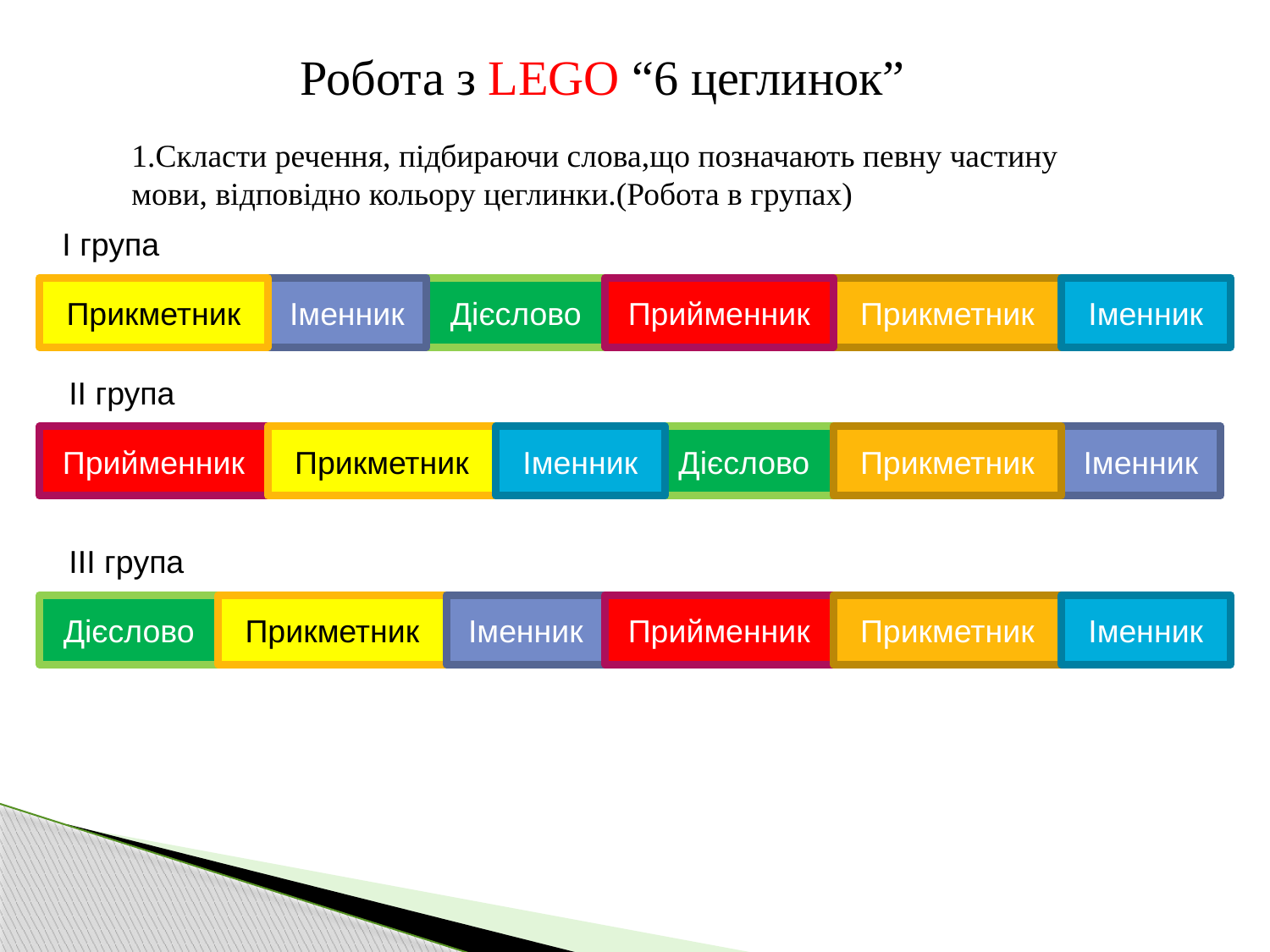

Робота з LEGO “6 цеглинок”
1.Скласти речення, підбираючи слова,що позначають певну частину мови, відповідно кольору цеглинки.(Робота в групах)
І група
Прикметник
Іменник
Дієслово
Прийменник
Прикметник
Іменник
ІІ група
Прийменник
Прикметник
Іменник
Дієслово
Прикметник
Іменник
ІІІ група
Дієслово
Прикметник
Іменник
Прийменник
Прикметник
Іменник